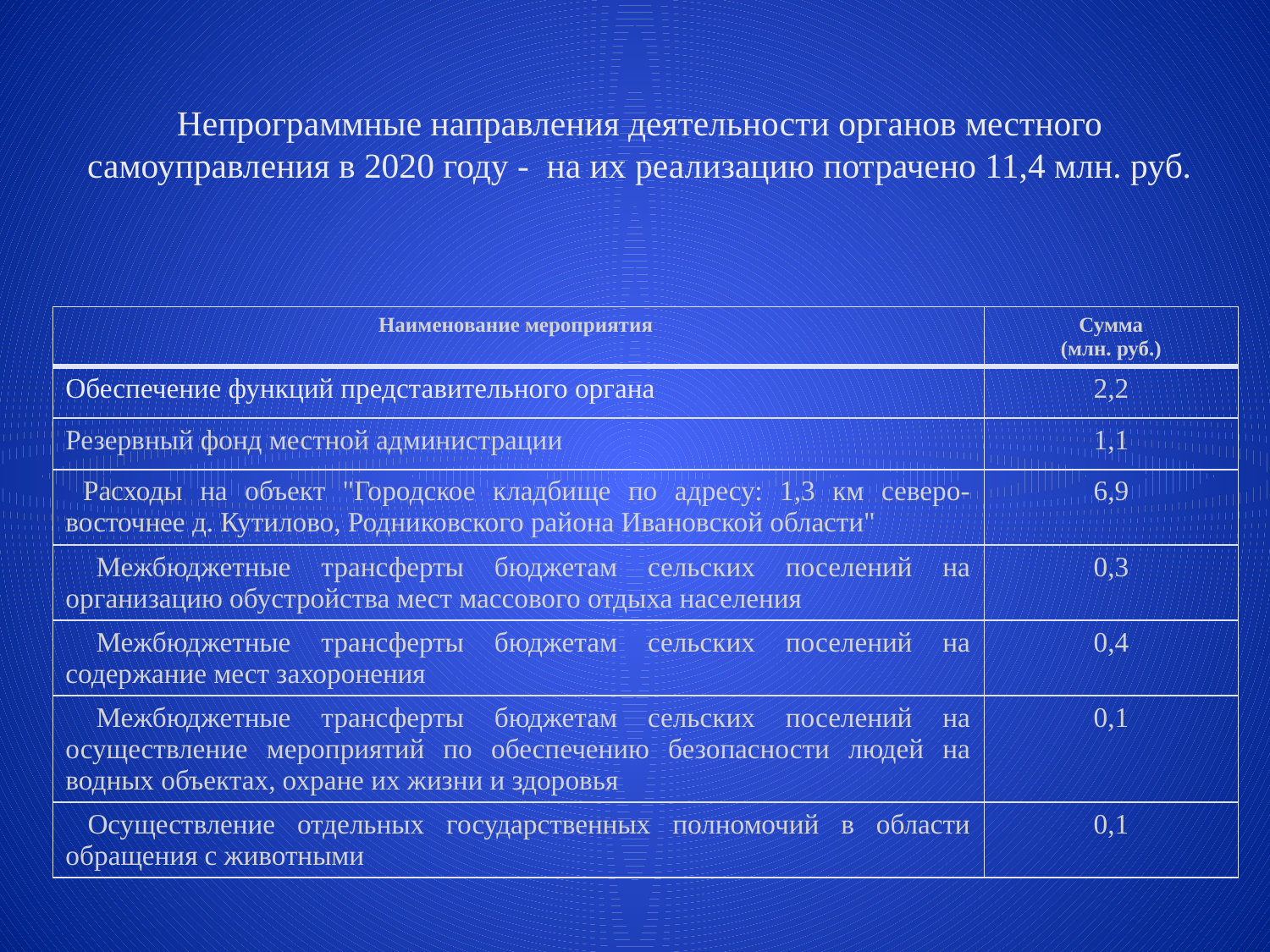

# Непрограммные направления деятельности органов местного самоуправления в 2020 году -  на их реализацию потрачено 11,4 млн. руб.
| Наименование мероприятия | Сумма (млн. руб.) |
| --- | --- |
| Обеспечение функций представительного органа | 2,2 |
| Резервный фонд местной администрации | 1,1 |
| Расходы на объект "Городское кладбище по адресу: 1,3 км северо-восточнее д. Кутилово, Родниковского района Ивановской области" | 6,9 |
| Межбюджетные трансферты бюджетам сельских поселений на организацию обустройства мест массового отдыха населения | 0,3 |
| Межбюджетные трансферты бюджетам сельских поселений на содержание мест захоронения | 0,4 |
| Межбюджетные трансферты бюджетам сельских поселений на осуществление мероприятий по обеспечению безопасности людей на водных объектах, охране их жизни и здоровья | 0,1 |
| Осуществление отдельных государственных полномочий в области обращения с животными | 0,1 |